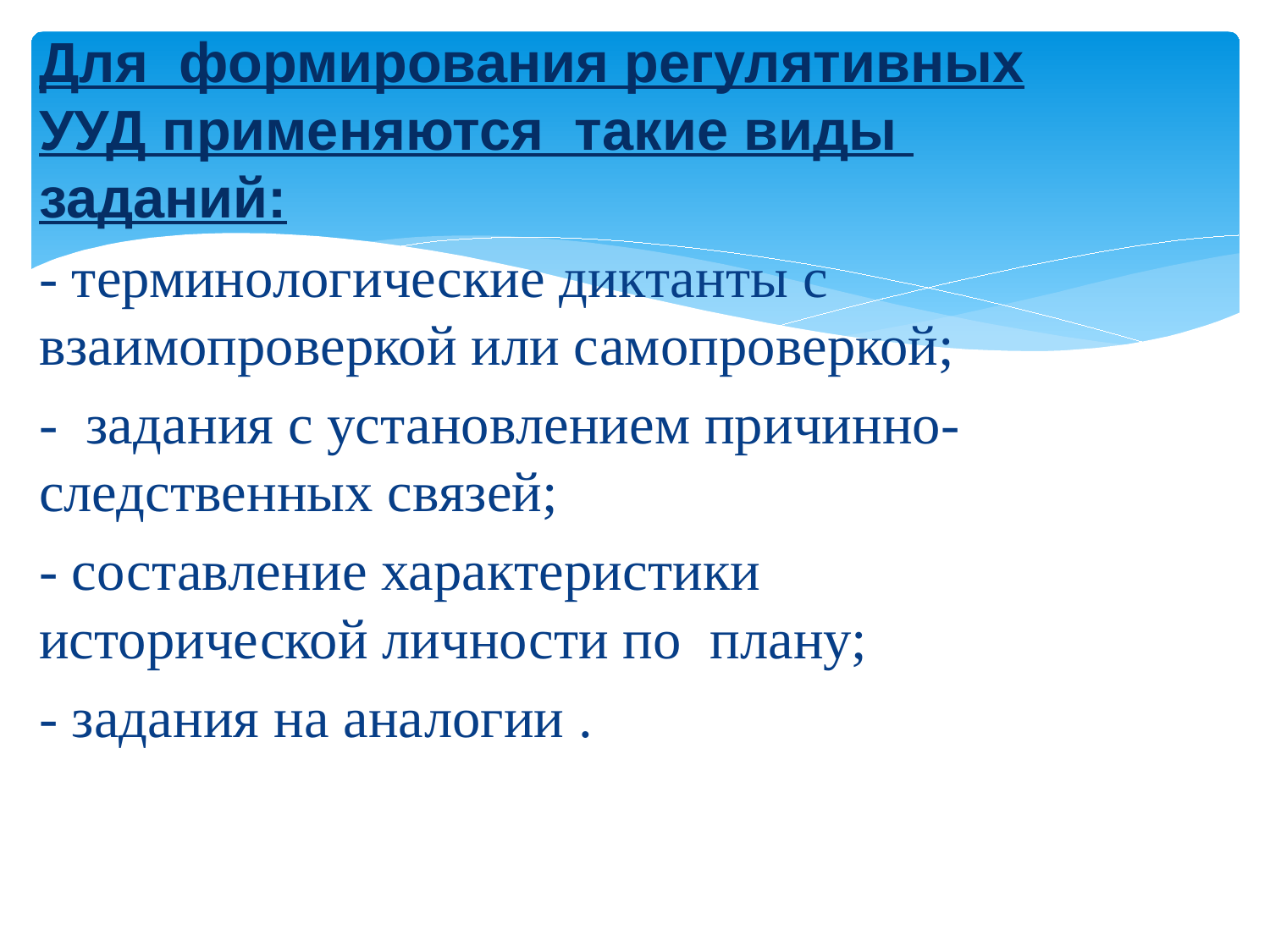

Для  формирования регулятивных УУД применяются  такие виды  заданий:
- терминологические диктанты с взаимопроверкой или самопроверкой;
-  задания с установлением причинно-следственных связей;
- составление характеристики исторической личности по  плану;
- задания на аналогии .